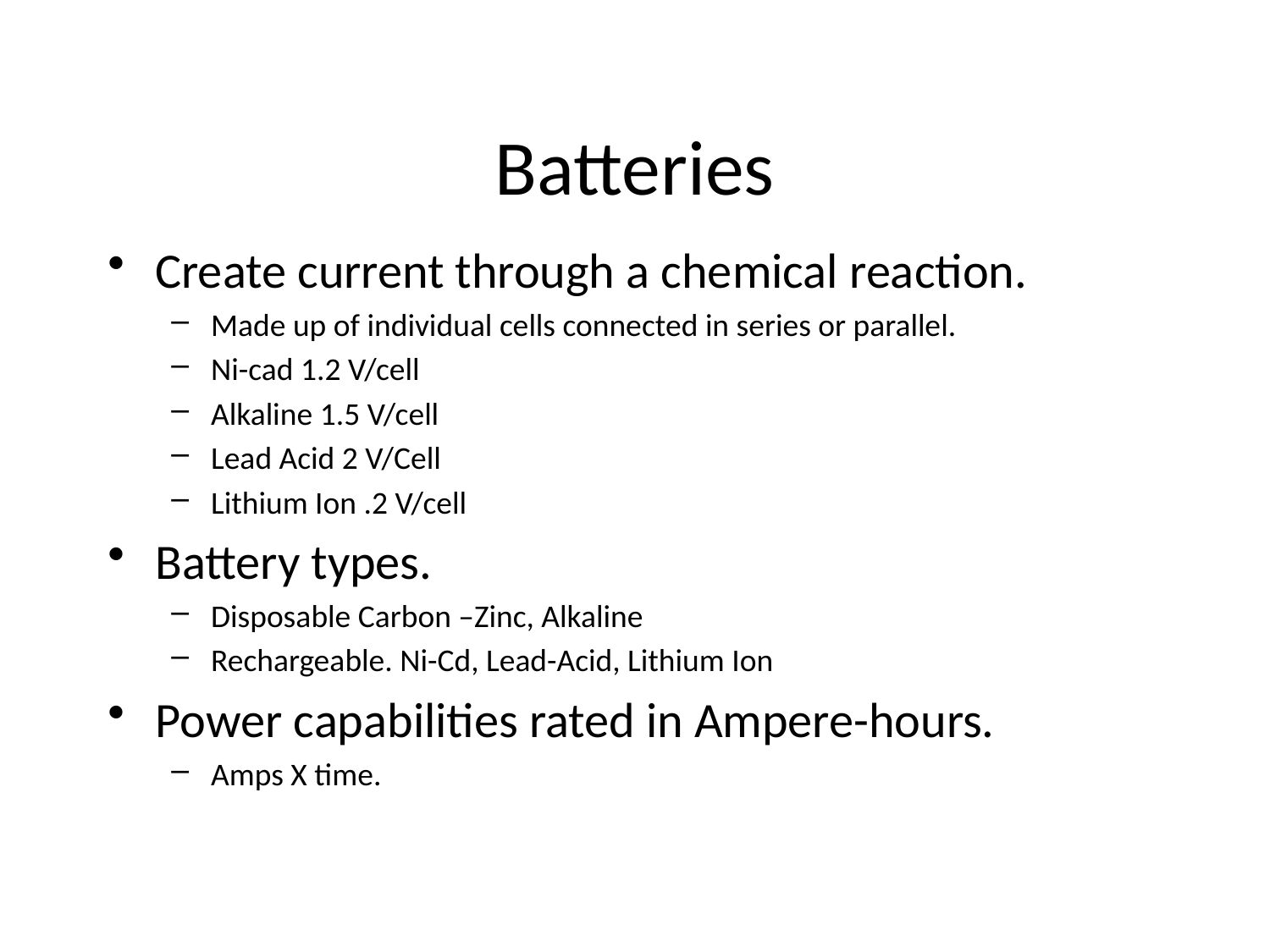

Batteries
Create current through a chemical reaction.
Made up of individual cells connected in series or parallel.
Ni-cad 1.2 V/cell
Alkaline 1.5 V/cell
Lead Acid 2 V/Cell
Lithium Ion .2 V/cell
Battery types.
Disposable Carbon –Zinc, Alkaline
Rechargeable. Ni-Cd, Lead-Acid, Lithium Ion
Power capabilities rated in Ampere-hours.
Amps X time.